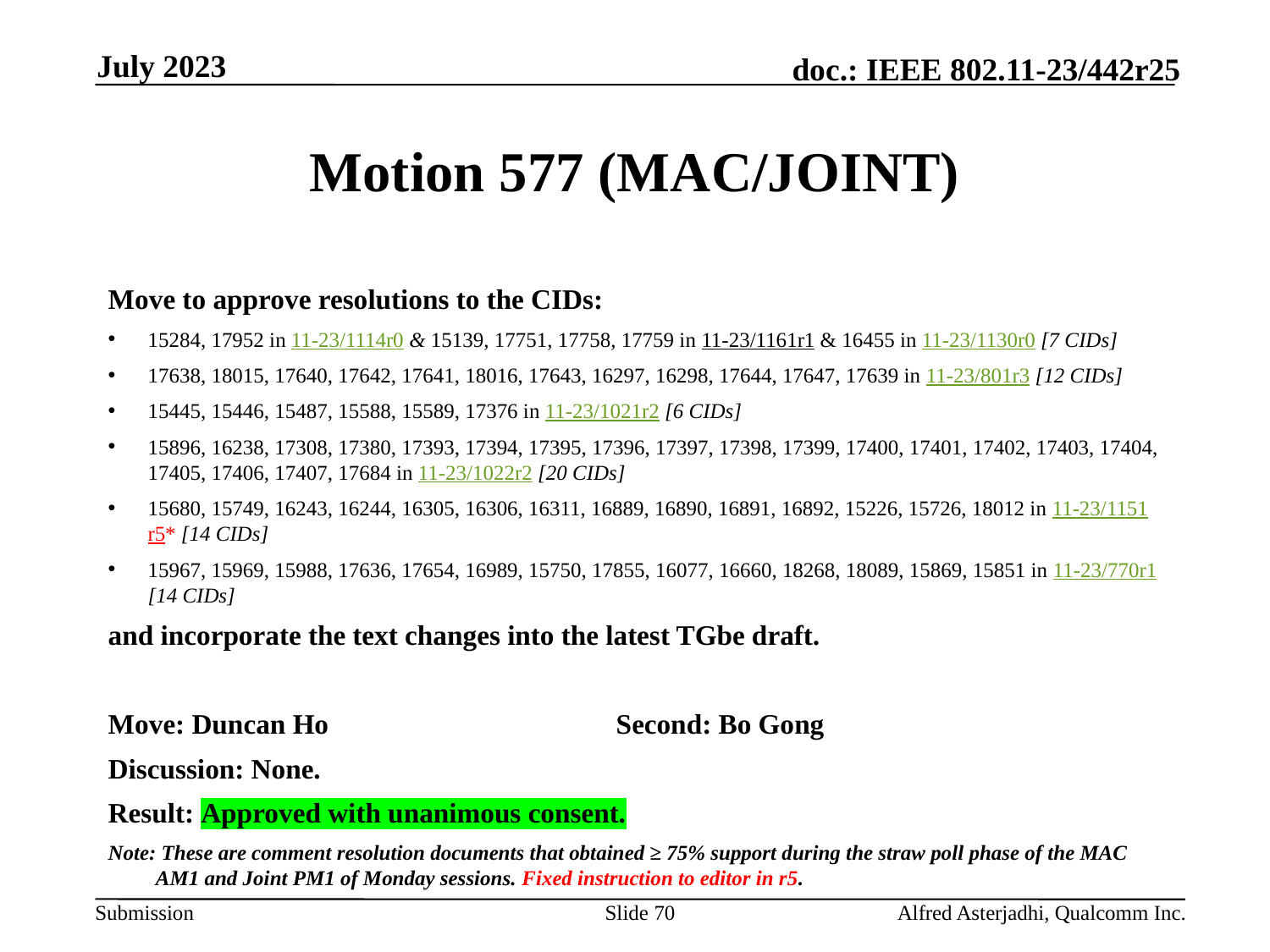

July 2023
# Motion 577 (MAC/JOINT)
Move to approve resolutions to the CIDs:
15284, 17952 in 11-23/1114r0 & 15139, 17751, 17758, 17759 in 11-23/1161r1 & 16455 in 11-23/1130r0 [7 CIDs]
17638, 18015, 17640, 17642, 17641, 18016, 17643, 16297, 16298, 17644, 17647, 17639 in 11-23/801r3 [12 CIDs]
15445, 15446, 15487, 15588, 15589, 17376 in 11-23/1021r2 [6 CIDs]
15896, 16238, 17308, 17380, 17393, 17394, 17395, 17396, 17397, 17398, 17399, 17400, 17401, 17402, 17403, 17404, 17405, 17406, 17407, 17684 in 11-23/1022r2 [20 CIDs]
15680, 15749, 16243, 16244, 16305, 16306, 16311, 16889, 16890, 16891, 16892, 15226, 15726, 18012 in 11-23/1151r5* [14 CIDs]
15967, 15969, 15988, 17636, 17654, 16989, 15750, 17855, 16077, 16660, 18268, 18089, 15869, 15851 in 11-23/770r1 [14 CIDs]
and incorporate the text changes into the latest TGbe draft.

Move: Duncan Ho			Second: Bo Gong
Discussion: None.
Result: Approved with unanimous consent.
Note: These are comment resolution documents that obtained ≥ 75% support during the straw poll phase of the MAC AM1 and Joint PM1 of Monday sessions. Fixed instruction to editor in r5.
Slide 70
Alfred Asterjadhi, Qualcomm Inc.